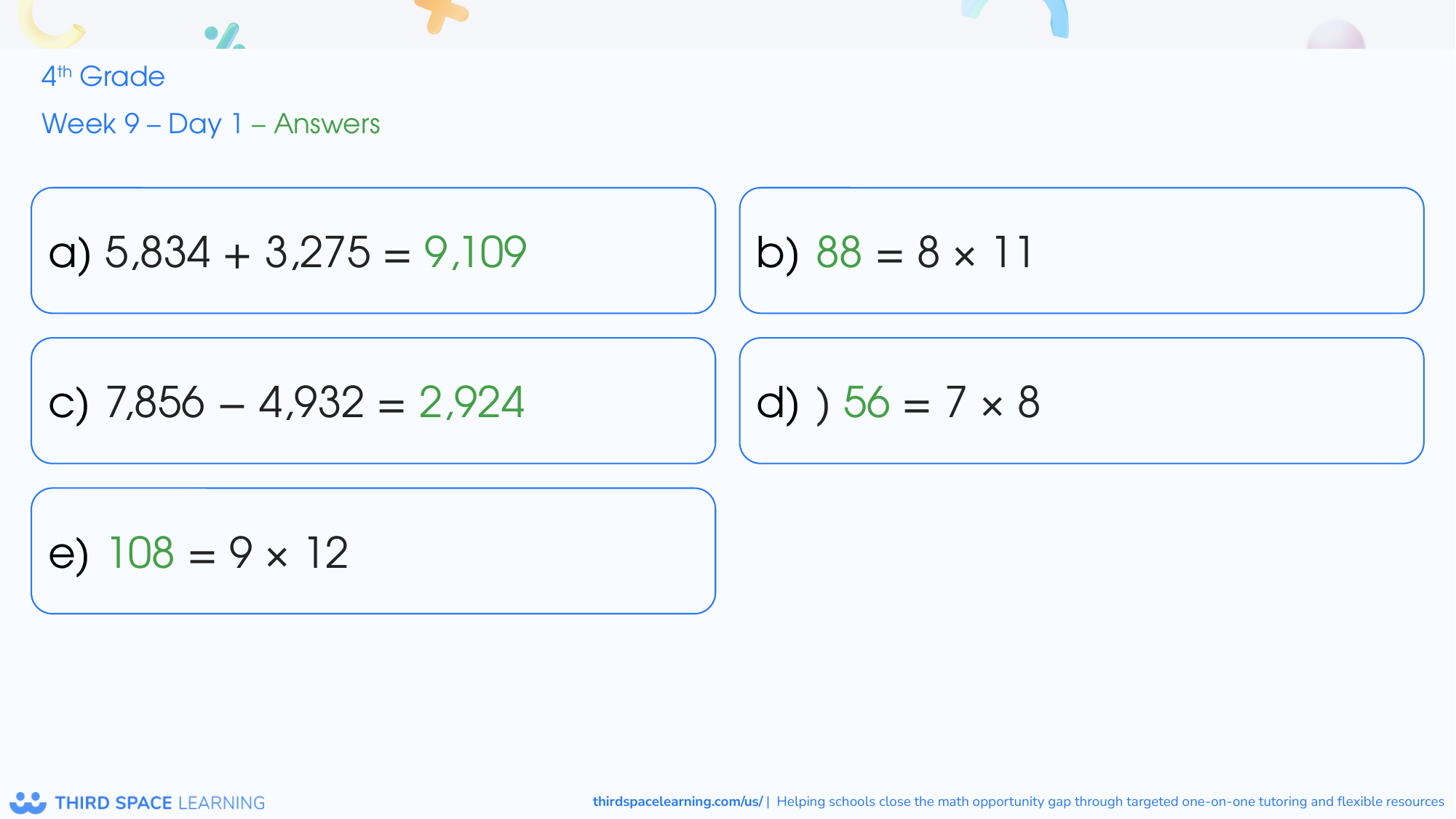

4th Grade
Week 9 – Day 1 – Answers
5,834 + 3,275 = 9,109
88 = 8 × 11
7,856 − 4,932 = 2,924
) 56 = 7 × 8
108 = 9 × 12